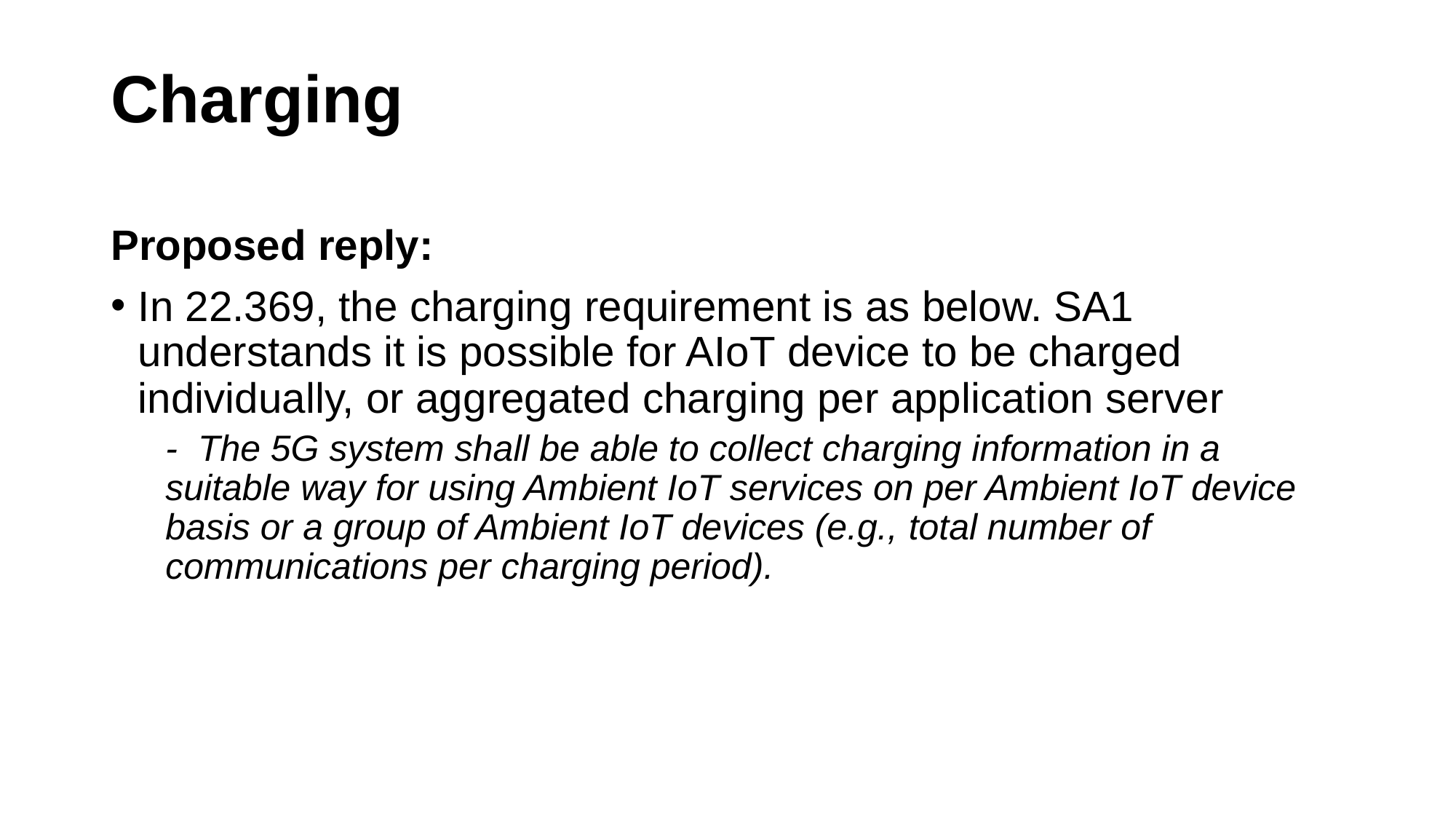

# Charging
Proposed reply:
In 22.369, the charging requirement is as below. SA1 understands it is possible for AIoT device to be charged individually, or aggregated charging per application server
-  The 5G system shall be able to collect charging information in a suitable way for using Ambient IoT services on per Ambient IoT device basis or a group of Ambient IoT devices (e.g., total number of communications per charging period).